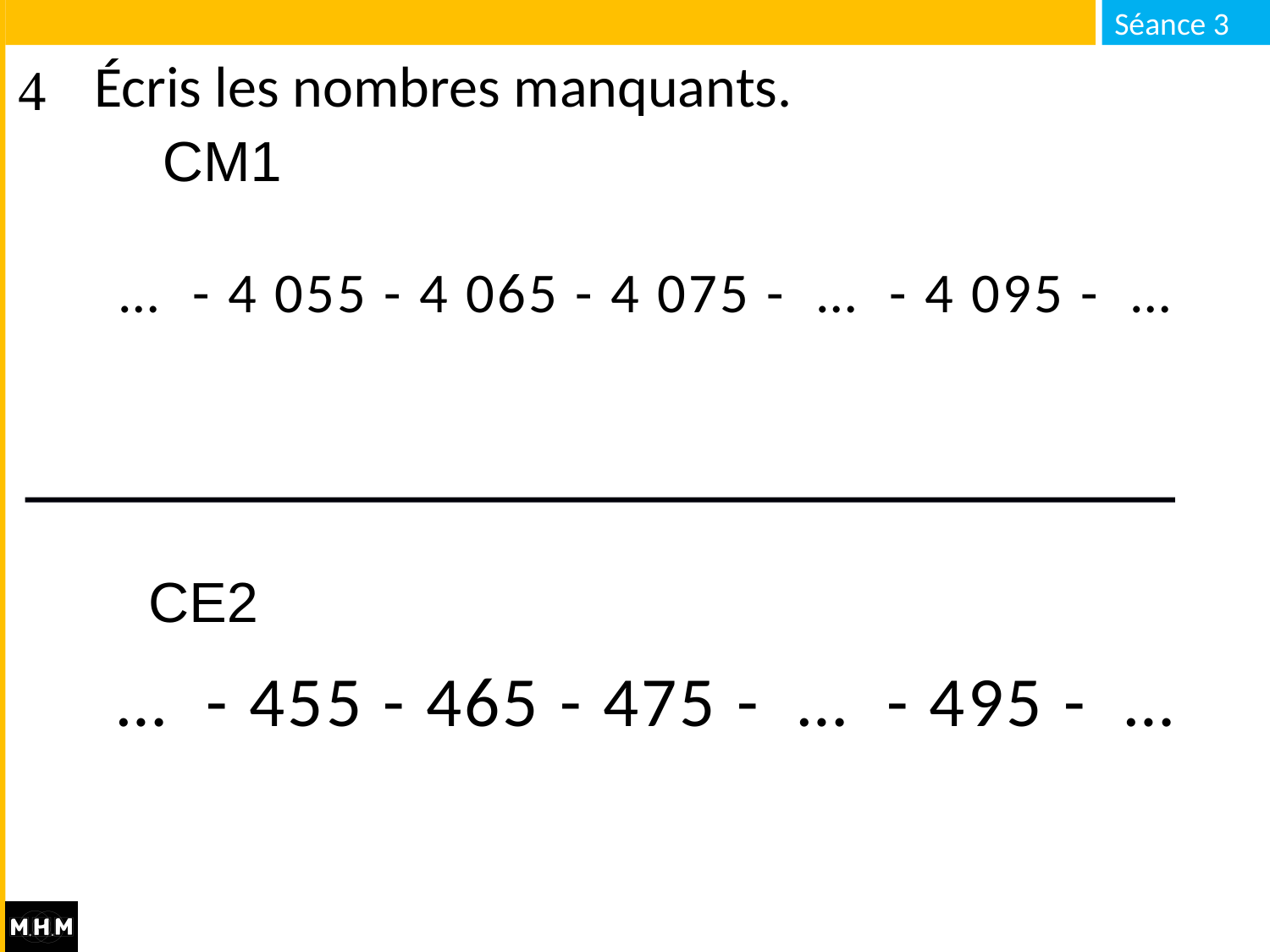

# Écris les nombres manquants.
CM1
…  - 4 055 - 4 065 - 4 075 -  …  - 4 095 -  …

CE2
…  - 455 - 465 - 475 -  …  - 495 -  …